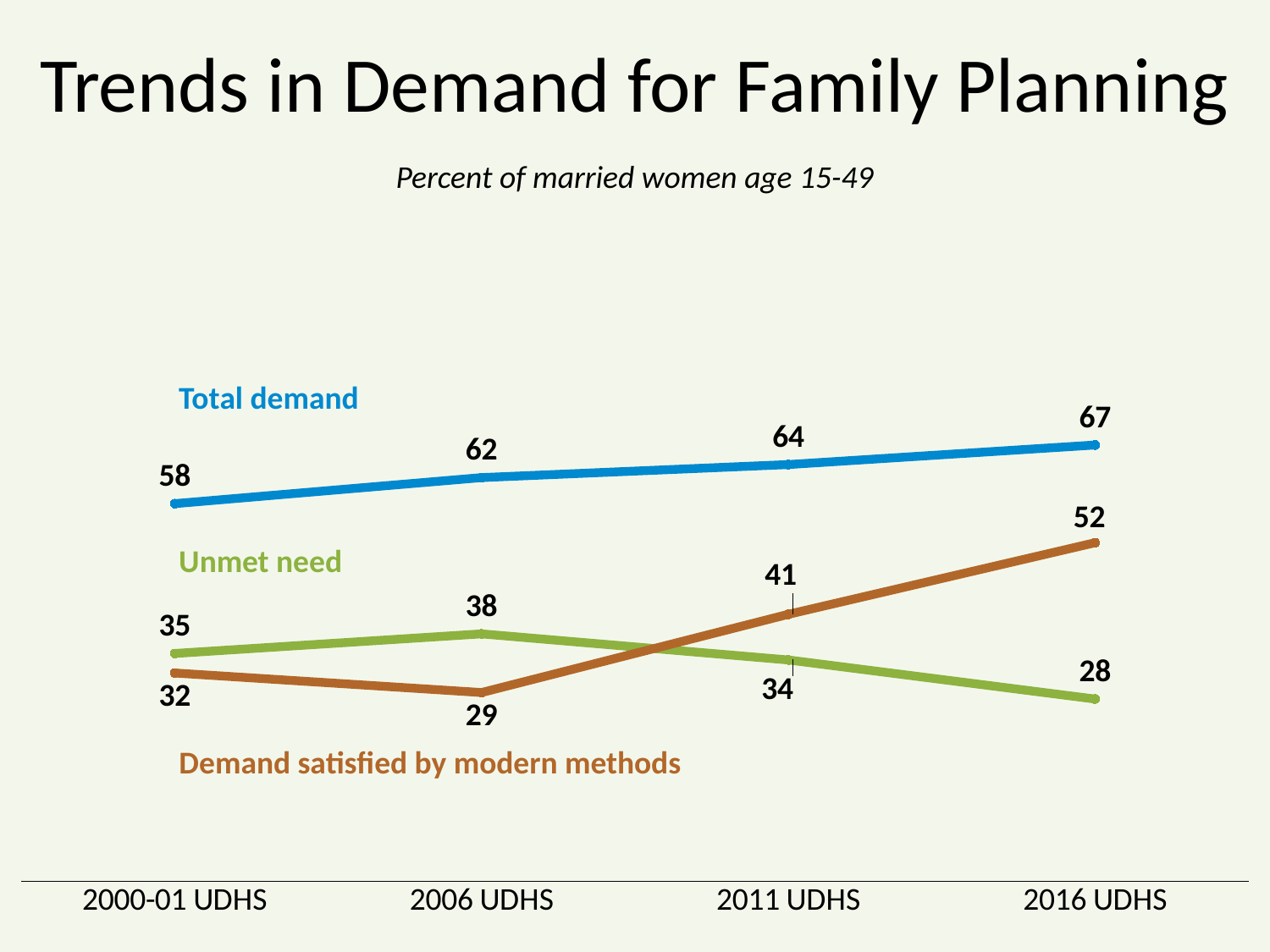

# Trends in Demand for Family Planning
Percent of married women age 15-49

### Chart

| Category | Unmet need | Total demand | Demand satisifed by modern methods |
|---|---|---|---|
| 2000-01 UDHS | 35.0 | 58.0 | 32.0 |
| 2006 UDHS | 38.0 | 62.0 | 29.0 |
| 2011 UDHS | 34.0 | 64.0 | 41.0 |
| 2016 UDHS | 28.0 | 67.0 | 52.0 |
Total demand
Unmet need
Demand satisfied by modern methods